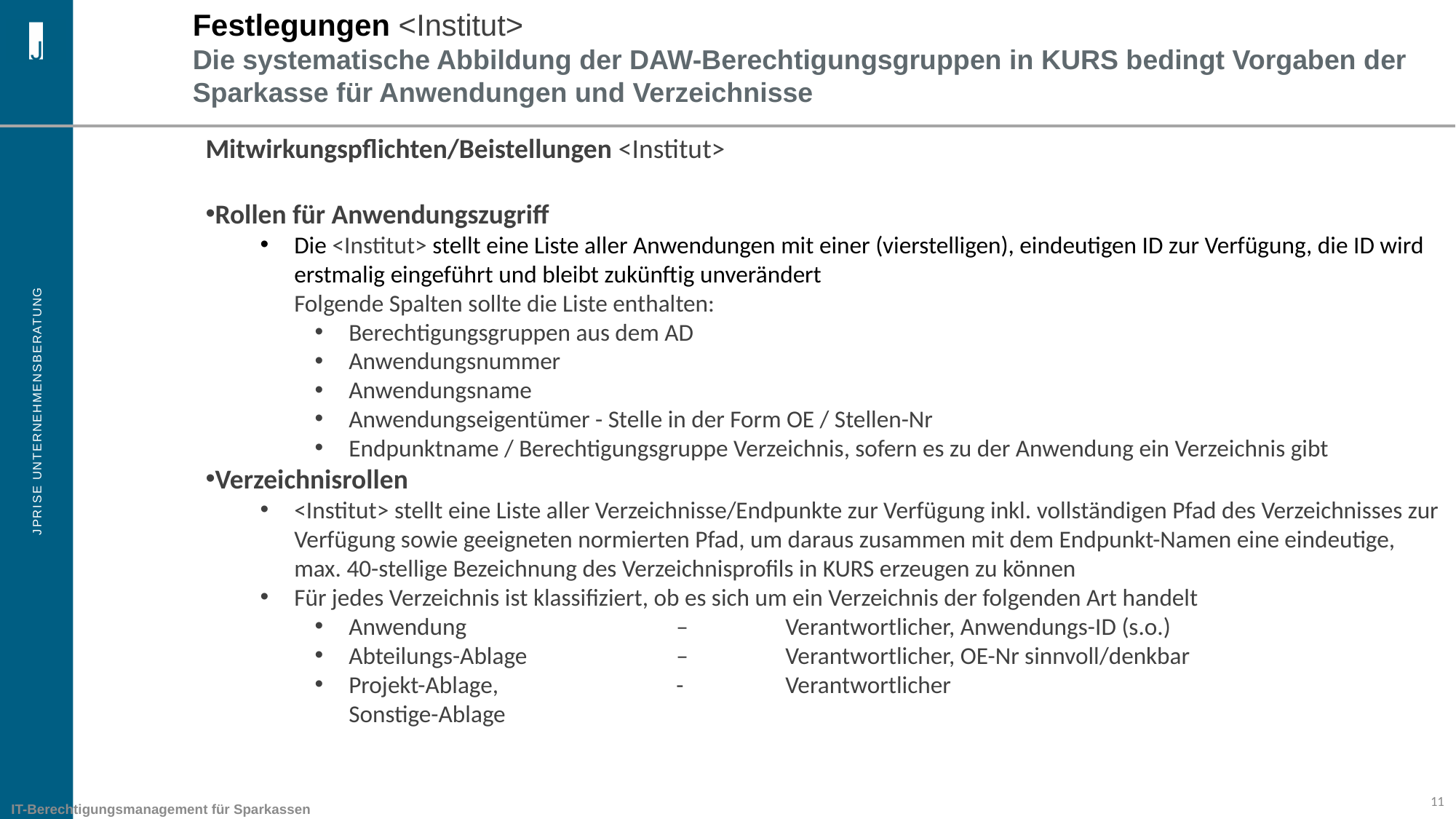

Festlegungen <Institut>
Die systematische Abbildung der DAW-Berechtigungsgruppen in KURS bedingt Vorgaben der Sparkasse für Anwendungen und Verzeichnisse

Mitwirkungspflichten/Beistellungen <Institut>

Rollen für Anwendungszugriff
Die <Institut> stellt eine Liste aller Anwendungen mit einer (vierstelligen), eindeutigen ID zur Verfügung, die ID wird erstmalig eingeführt und bleibt zukünftig unverändert
Folgende Spalten sollte die Liste enthalten:
Berechtigungsgruppen aus dem AD
Anwendungsnummer
Anwendungsname
Anwendungseigentümer - Stelle in der Form OE / Stellen-Nr
Endpunktname / Berechtigungsgruppe Verzeichnis, sofern es zu der Anwendung ein Verzeichnis gibt
Verzeichnisrollen
<Institut> stellt eine Liste aller Verzeichnisse/Endpunkte zur Verfügung inkl. vollständigen Pfad des Verzeichnisses zur Verfügung sowie geeigneten normierten Pfad, um daraus zusammen mit dem Endpunkt-Namen eine eindeutige, max. 40-stellige Bezeichnung des Verzeichnisprofils in KURS erzeugen zu können
Für jedes Verzeichnis ist klassifiziert, ob es sich um ein Verzeichnis der folgenden Art handelt
Anwendung		– 	Verantwortlicher, Anwendungs-ID (s.o.)
Abteilungs-Ablage		– 	Verantwortlicher, OE-Nr sinnvoll/denkbar
Projekt-Ablage, 		-	Verantwortlicher
Sonstige-Ablage